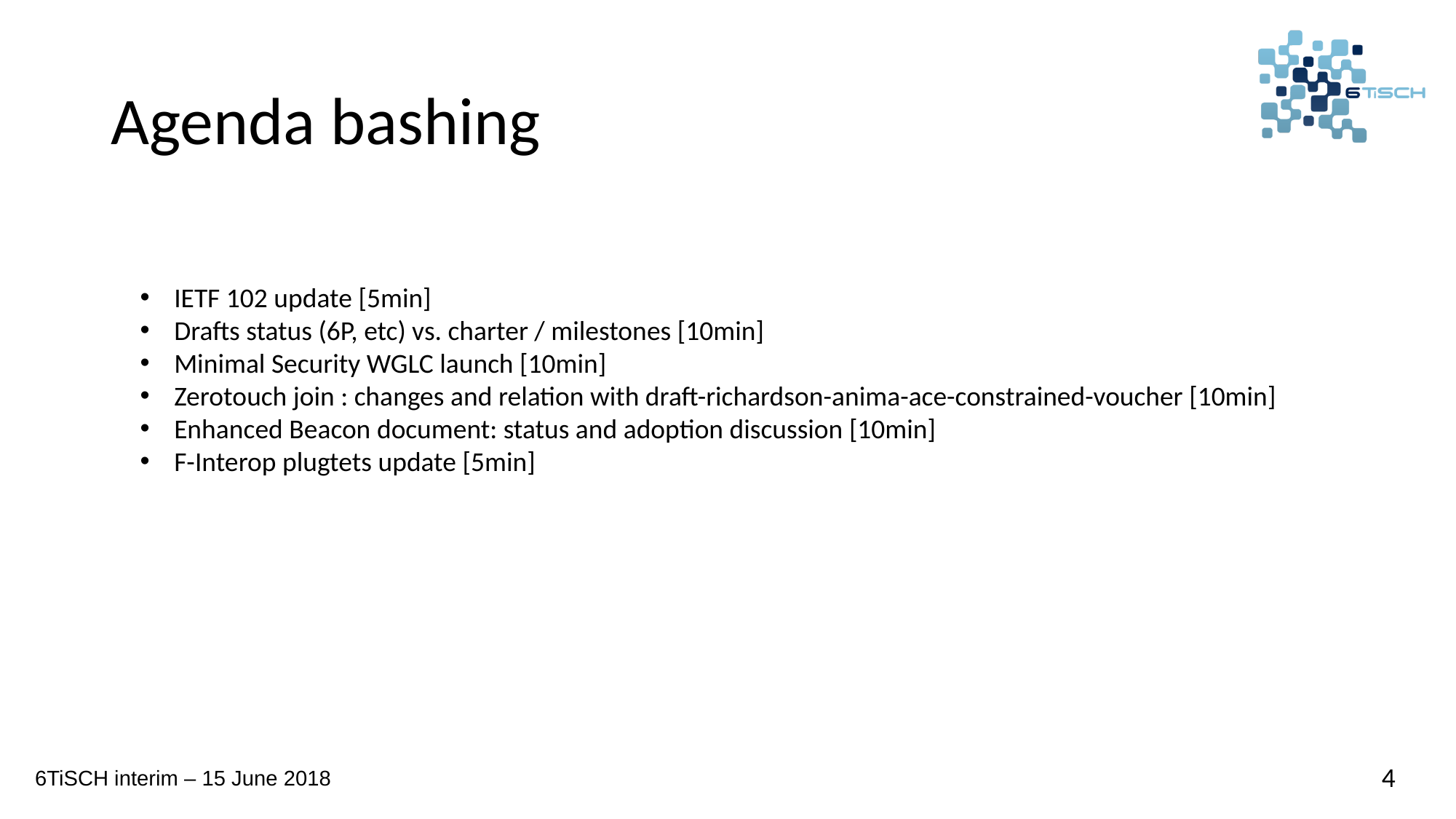

# Agenda bashing
IETF 102 update [5min]
Drafts status (6P, etc) vs. charter / milestones [10min]
Minimal Security WGLC launch [10min]
Zerotouch join : changes and relation with draft-richardson-anima-ace-constrained-voucher [10min]
Enhanced Beacon document: status and adoption discussion [10min]
F-Interop plugtets update [5min]
4